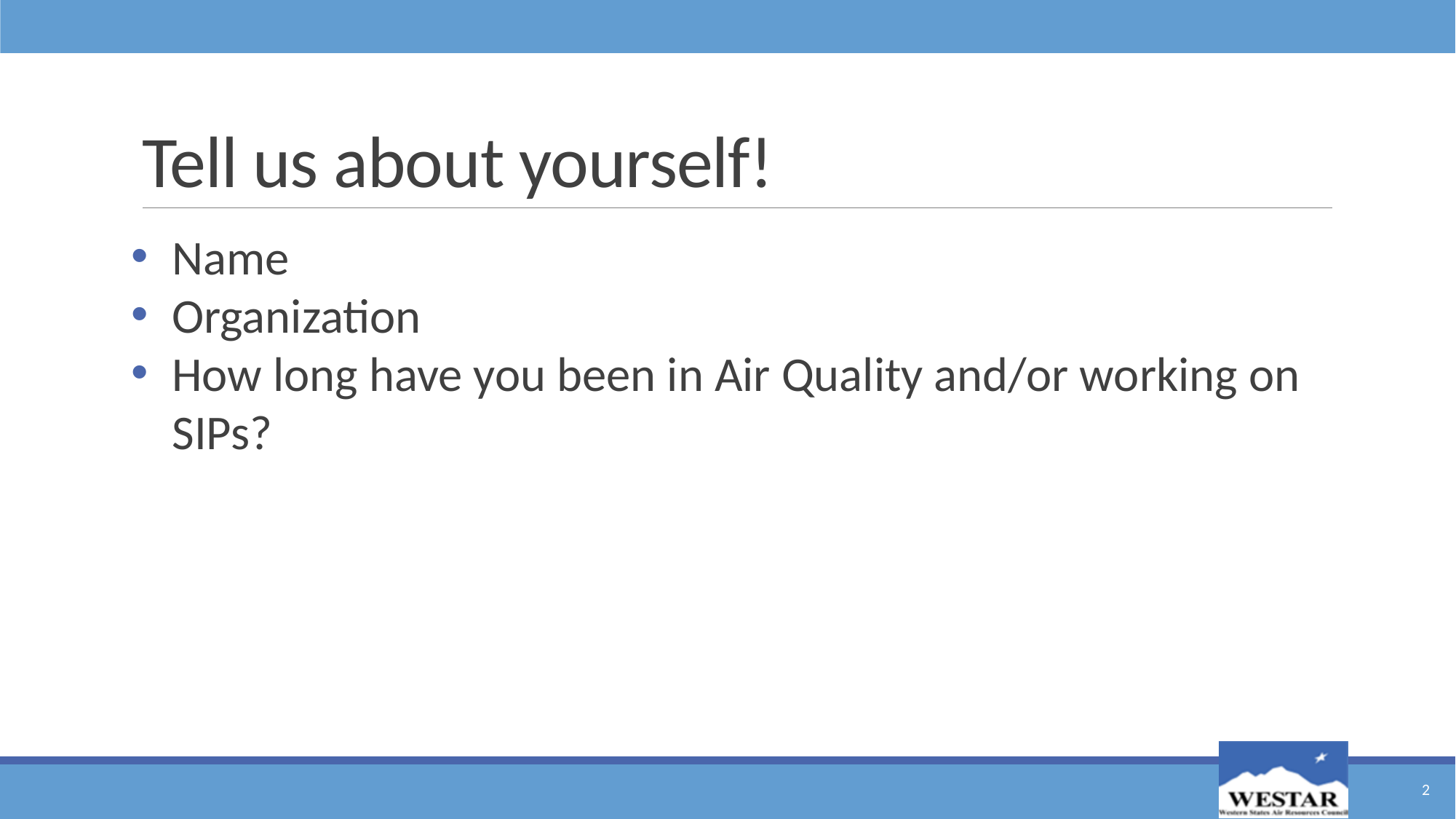

# Tell us about yourself!
Name
Organization
How long have you been in Air Quality and/or working on SIPs?
2